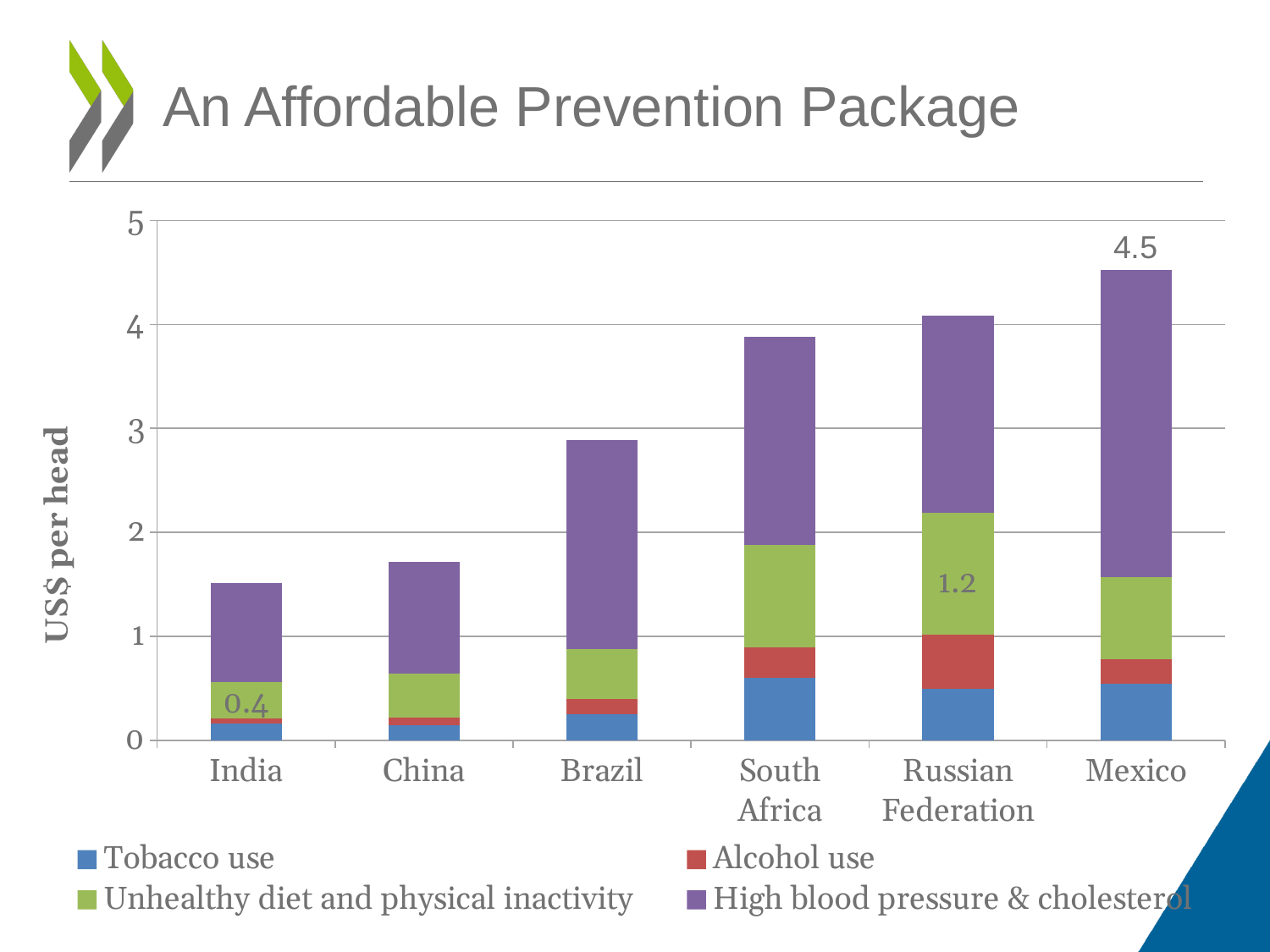

# An Affordable Prevention Package

### Chart

| Category | Tobacco use | Alcohol use | Unhealthy diet and physical inactivity | High blood pressure & cholesterol |
|---|---|---|---|---|
| India | 0.15735171613227156 | 0.05 | 0.35249440989508896 | 0.9552779055539927 |
| China | 0.14470708342467184 | 0.07000000000000002 | 0.4294759450269105 | 1.0714522748250401 |
| Brazil | 0.2489141194293372 | 0.15000000000000024 | 0.4809035983687373 | 2.0094804636815247 |
| South Africa | 0.601937488728007 | 0.2900000000000003 | 0.9891995202966473 | 2.000255413413161 |
| Russian Federation | 0.49281862457793196 | 0.52 | 1.1755604365241616 | 1.8942802244031696 |
| Mexico | 0.5409828668246406 | 0.2400000000000002 | 0.7899843419797861 | 2.9551004554748777 |
1.2
0.4